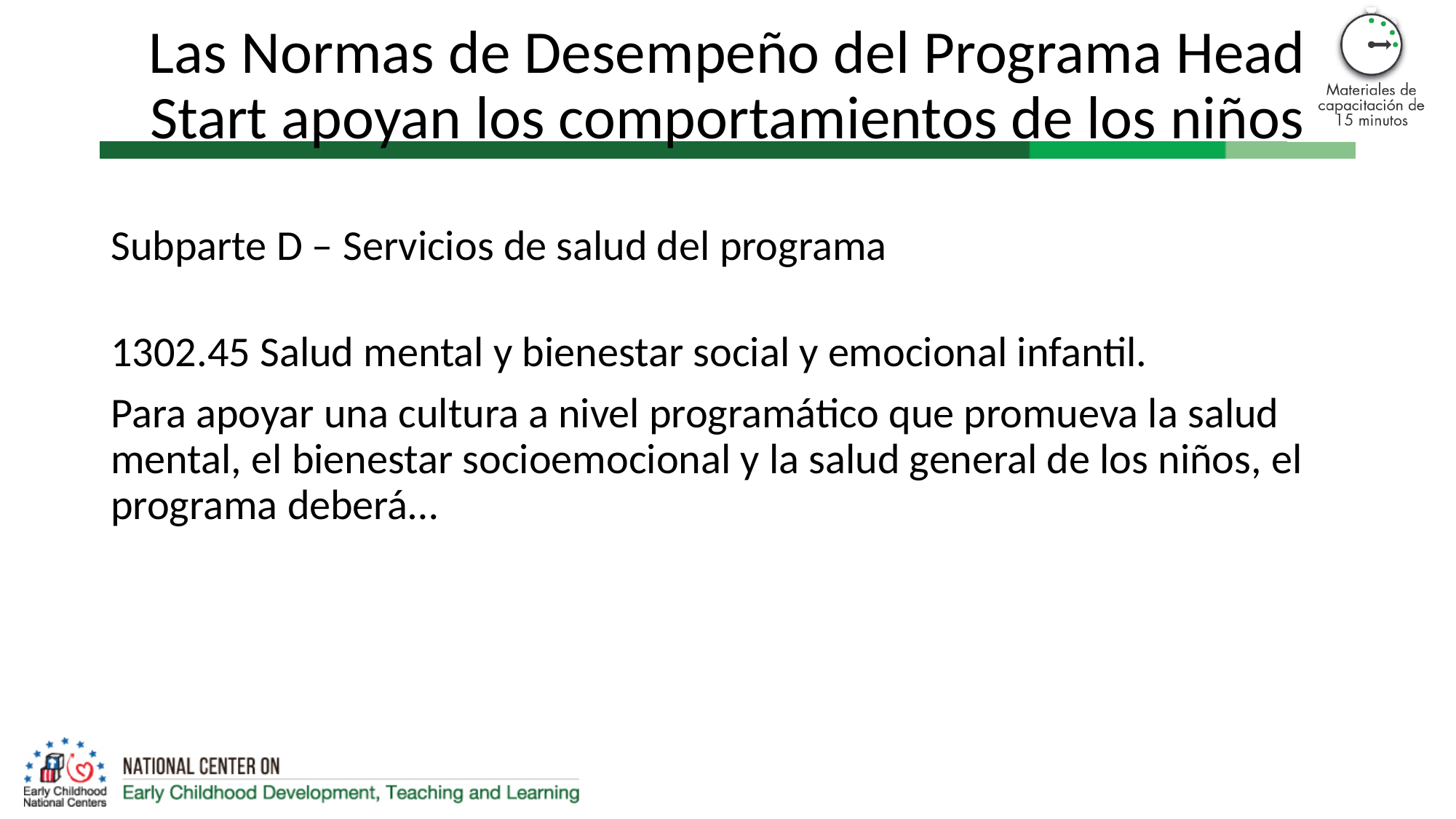

# Las Normas de Desempeño del Programa Head Start apoyan los comportamientos de los niños
Subparte D – Servicios de salud del programa

1302.45 Salud mental y bienestar social y emocional infantil.
Para apoyar una cultura a nivel programático que promueva la salud mental, el bienestar socioemocional y la salud general de los niños, el programa deberá…